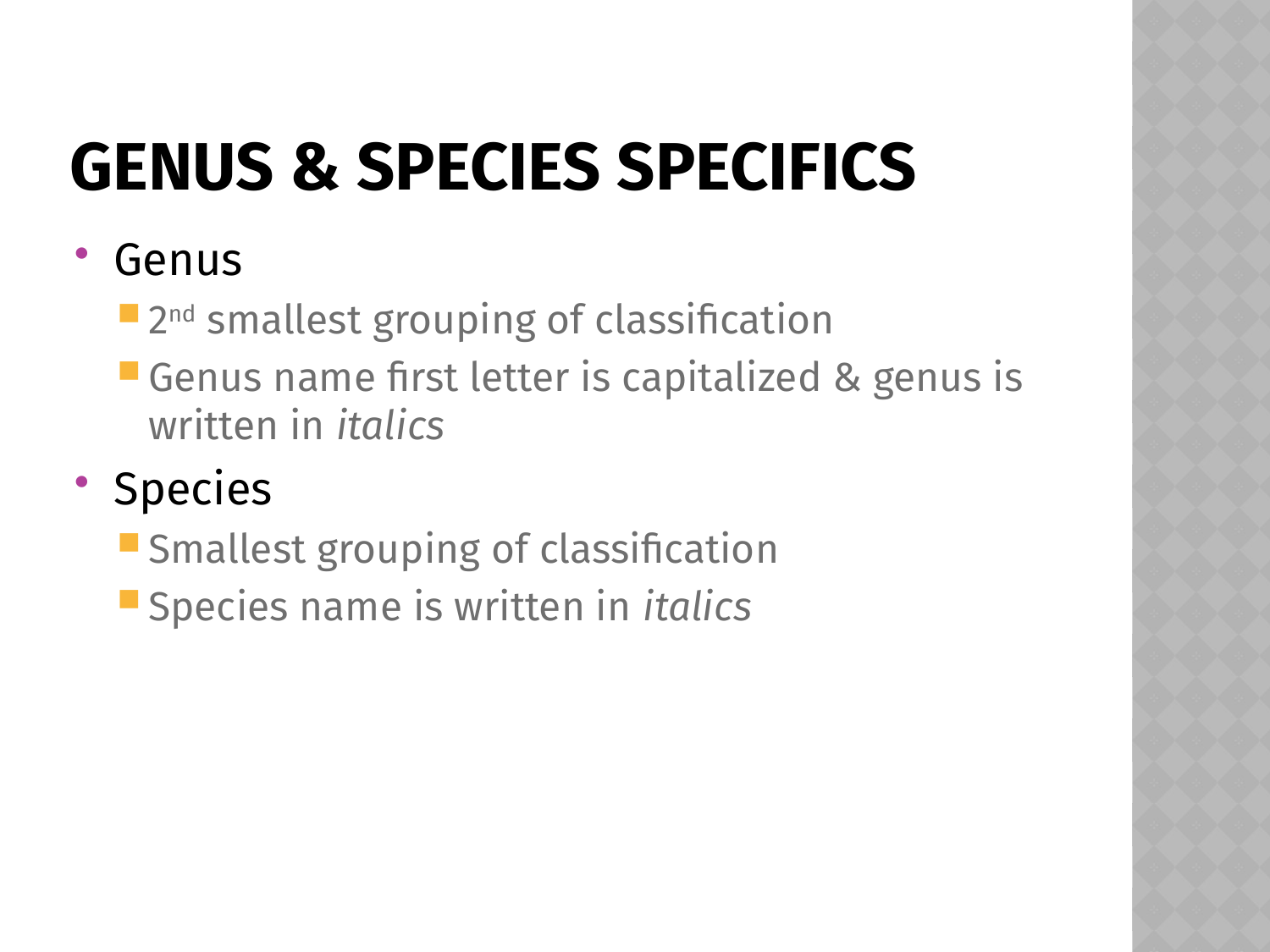

# Genus & species specifics
Genus
2nd smallest grouping of classification
Genus name first letter is capitalized & genus is written in italics
Species
Smallest grouping of classification
Species name is written in italics